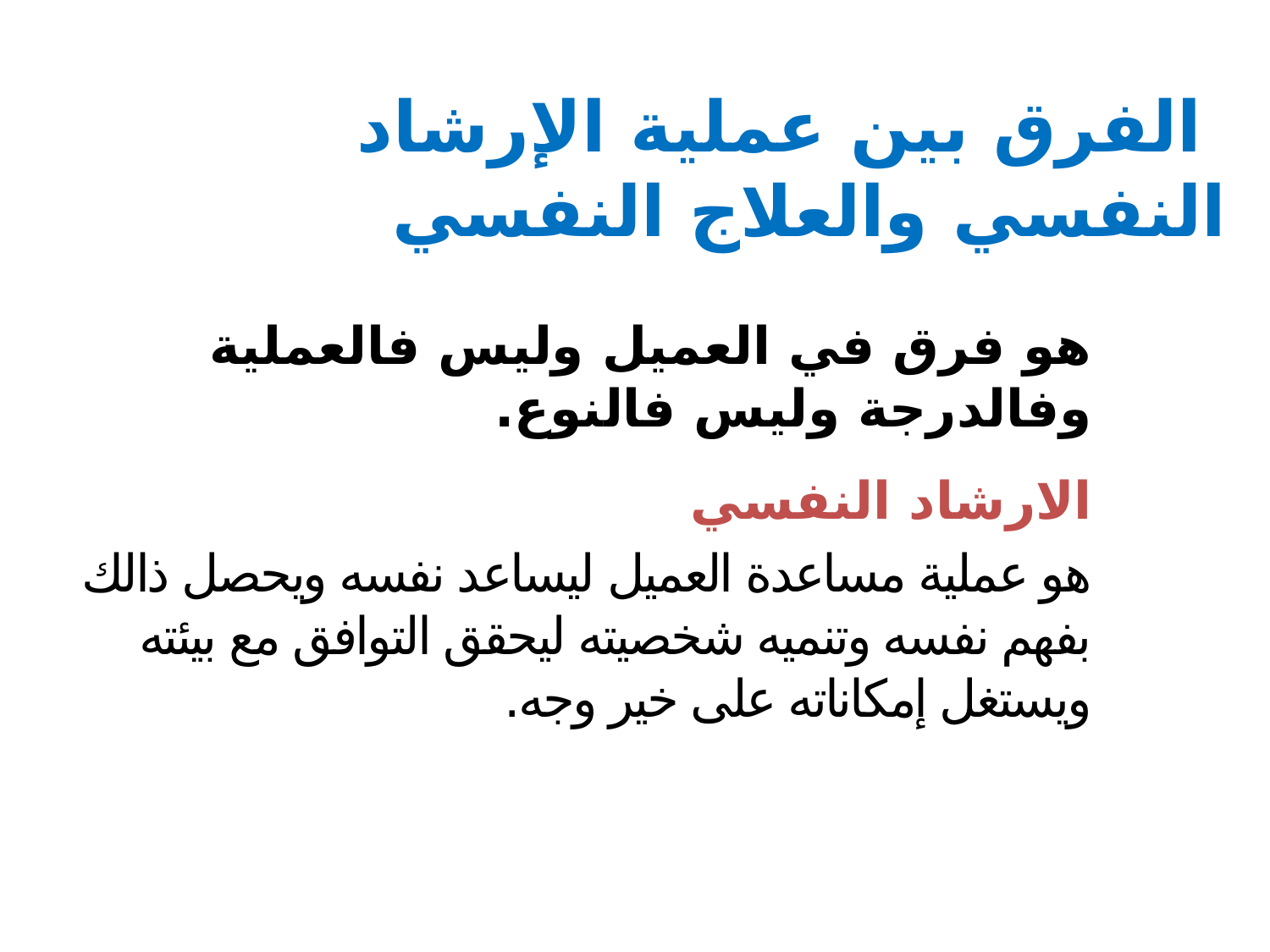

الفرق بين عملية الإرشاد النفسي والعلاج النفسي
هو فرق في العميل وليس فالعملية وفالدرجة وليس فالنوع.

الارشاد النفسي
هو عملية مساعدة العميل ليساعد نفسه ويحصل ذالك بفهم نفسه وتنميه شخصيته ليحقق التوافق مع بيئته ويستغل إمكاناته على خير وجه.